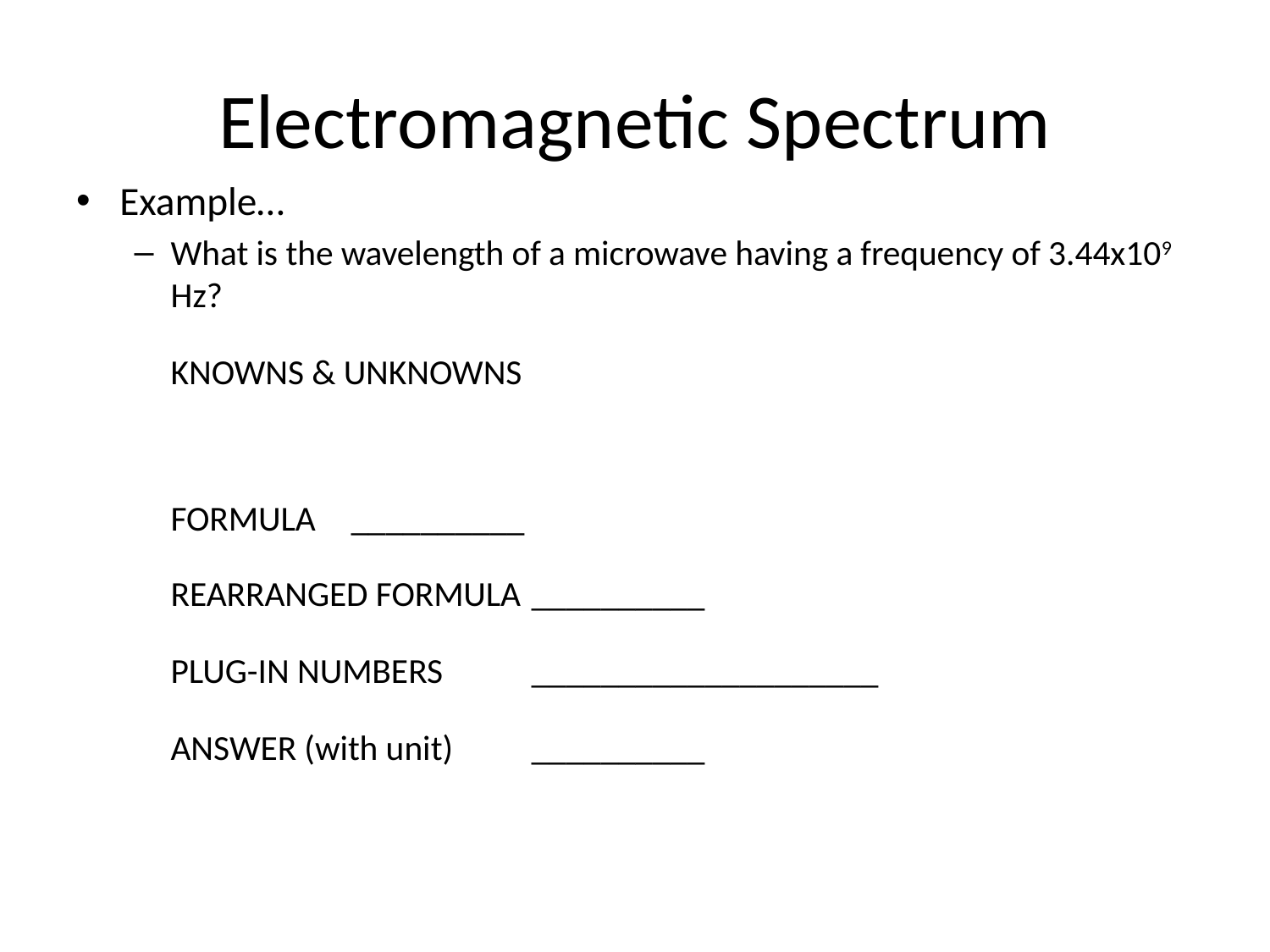

# Electromagnetic Spectrum
Example…
What is the wavelength of a microwave having a frequency of 3.44x109 Hz?

	KNOWNS & UNKNOWNS

	FORMULA			__________

	REARRANGED FORMULA		__________

	PLUG-IN NUMBERS		____________________

	ANSWER (with unit)		__________